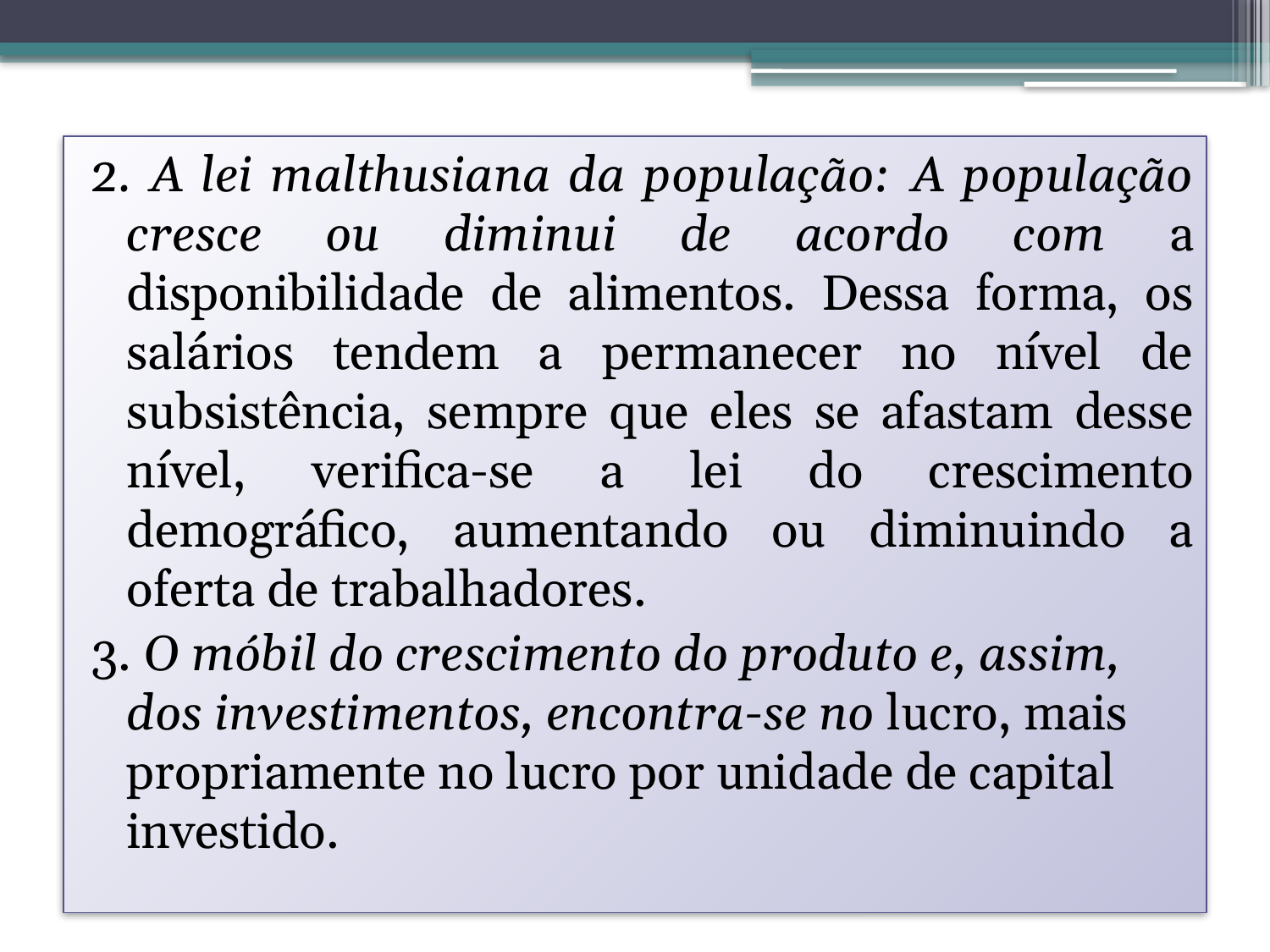

2. A lei malthusiana da população: A população cresce ou diminui de acordo com a disponibilidade de alimentos. Dessa forma, os salários tendem a permanecer no nível de subsistência, sempre que eles se afastam desse nível, verifica-se a lei do crescimento demográfico, aumentando ou diminuindo a oferta de trabalhadores.
3. O móbil do crescimento do produto e, assim, dos investimentos, encontra-se no lucro, mais propriamente no lucro por unidade de capital investido.